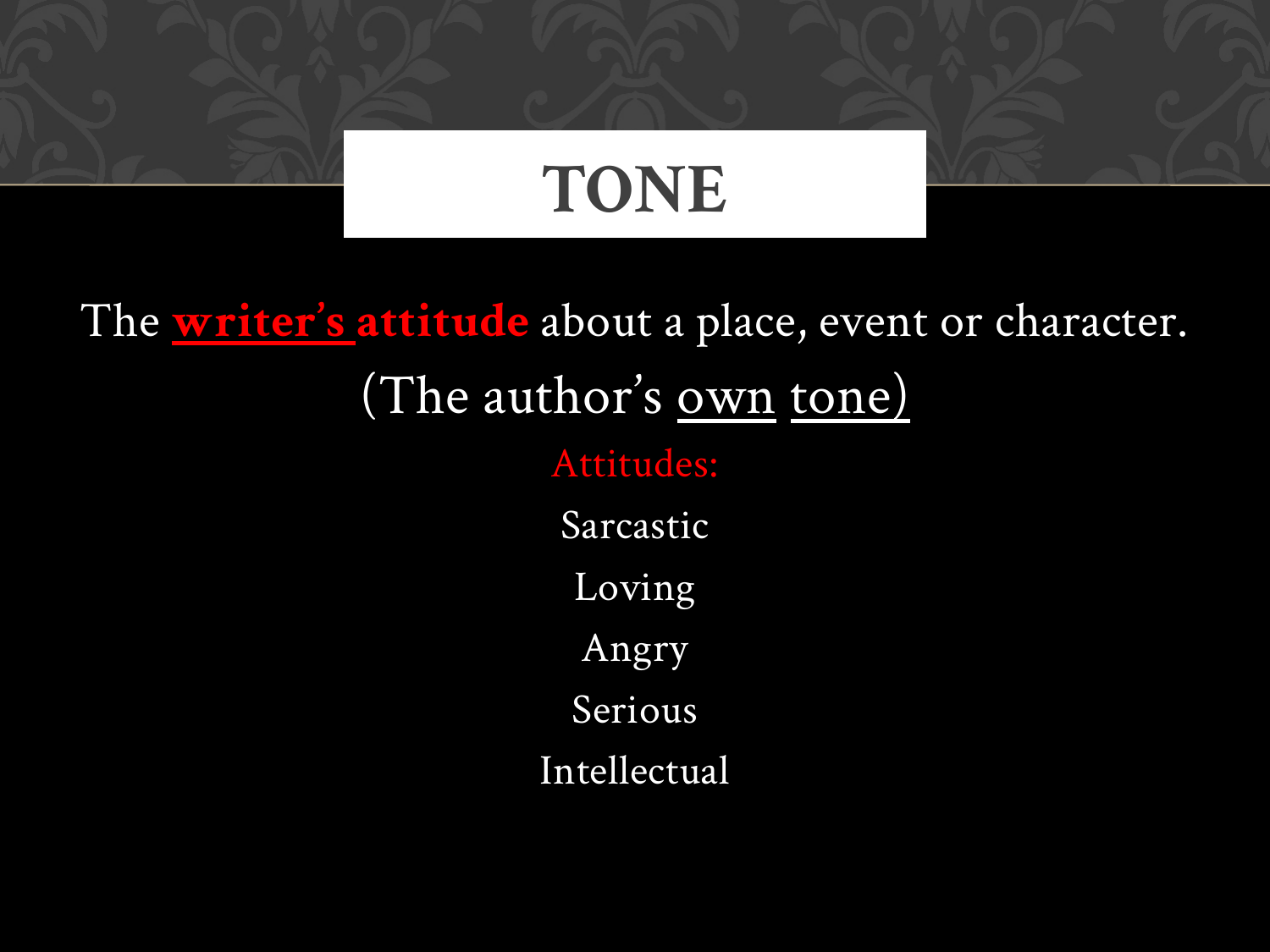

# TONE
The writer’s attitude about a place, event or character.
(The author’s own tone)
Attitudes:
Sarcastic
Loving
Angry
Serious
Intellectual